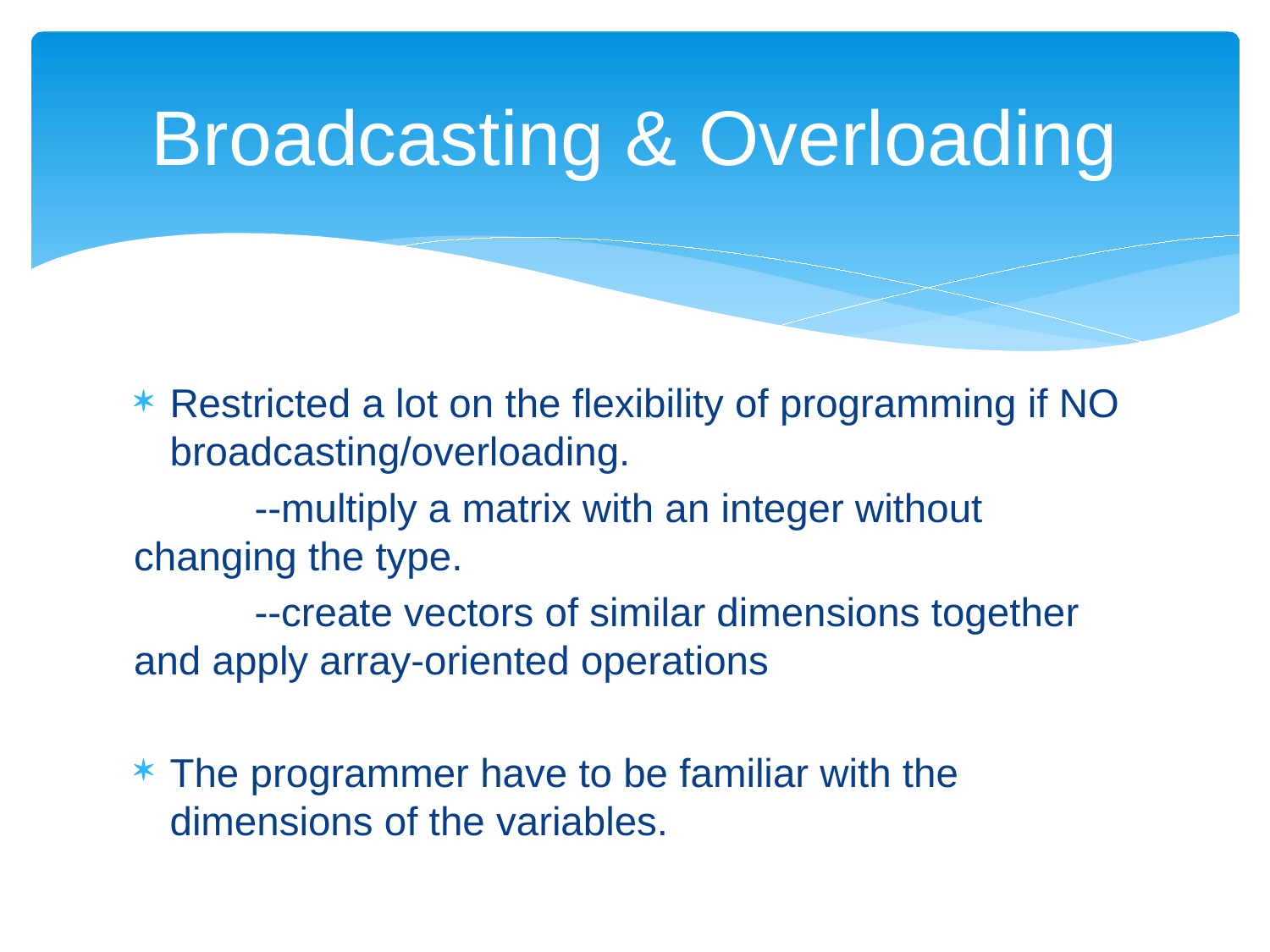

# Broadcasting & Overloading
Restricted a lot on the flexibility of programming if NO broadcasting/overloading.
	--multiply a matrix with an integer without changing the type.
	--create vectors of similar dimensions together and apply array-oriented operations

The programmer have to be familiar with the dimensions of the variables.